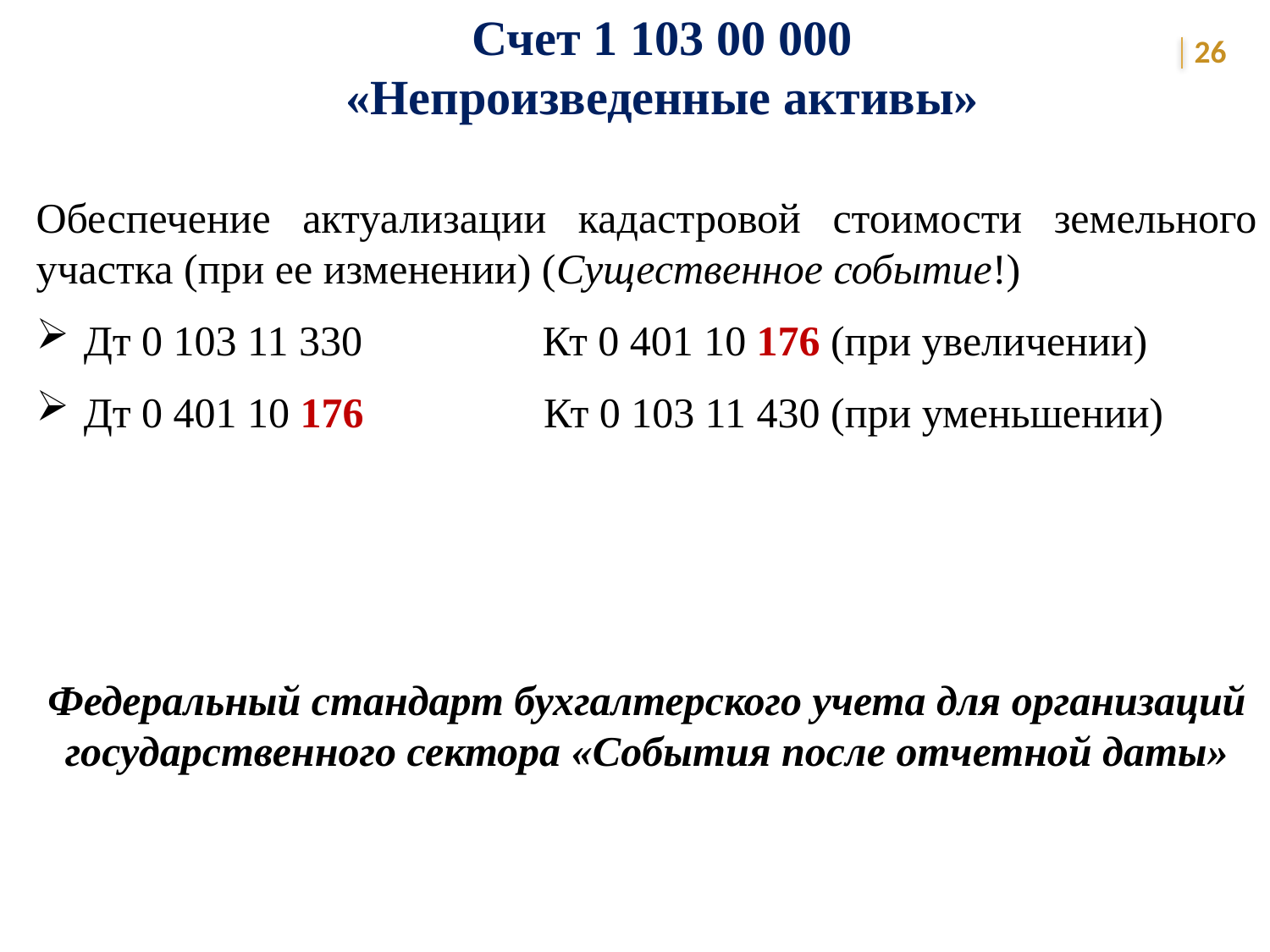

Счет 1 103 00 000
«Непроизведенные активы»
26
Обеспечение актуализации кадастровой стоимости земельного участка (при ее изменении) (Существенное событие!)
Дт 0 103 11 330                 Кт 0 401 10 176 (при увеличении)
Дт 0 401 10 176                 Кт 0 103 11 430 (при уменьшении)

Федеральный стандарт бухгалтерского учета для организаций государственного сектора «События после отчетной даты»